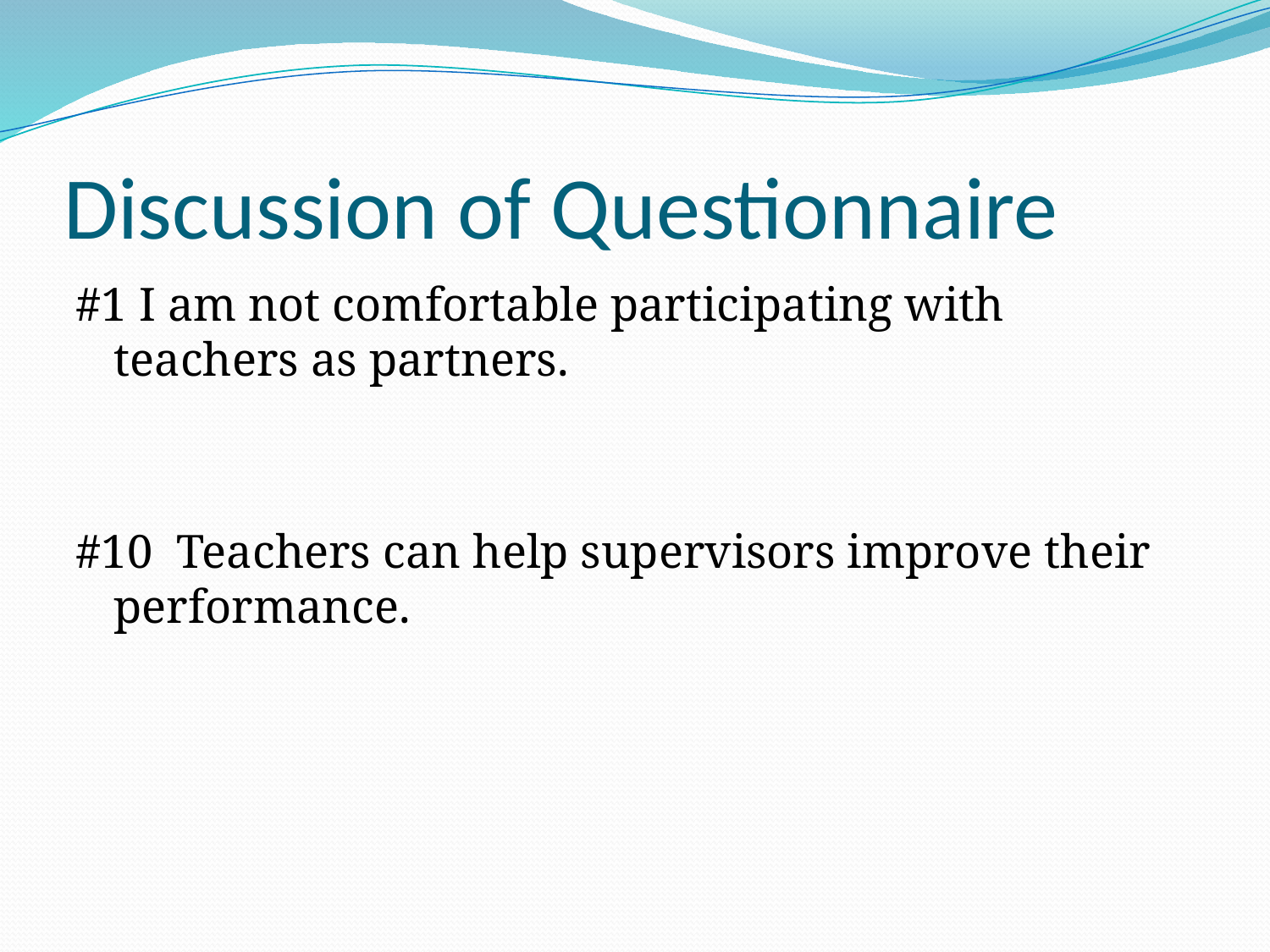

# Discussion of Questionnaire
#1 I am not comfortable participating with teachers as partners.

#10  Teachers can help supervisors improve their performance.